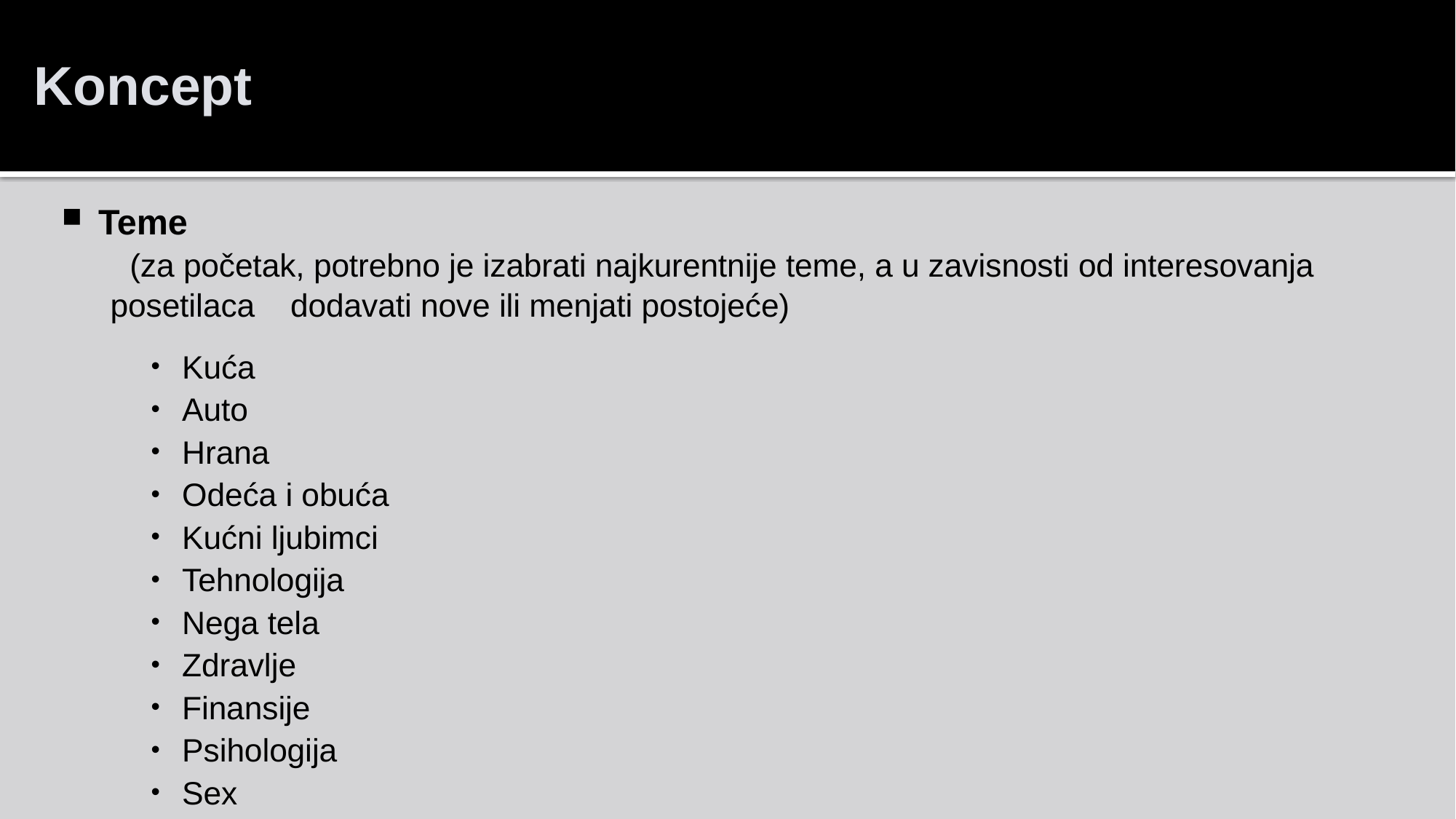

Koncept

Teme
       (za početak, potrebno je izabrati najkurentnije teme, a u zavisnosti od interesovanja posetilaca    dodavati nove ili menjati postojeće)

Kuća
Auto
Hrana
Odeća i obuća
Kućni ljubimci
Tehnologija
Nega tela
Zdravlje
Finansije
Psihologija
Sex